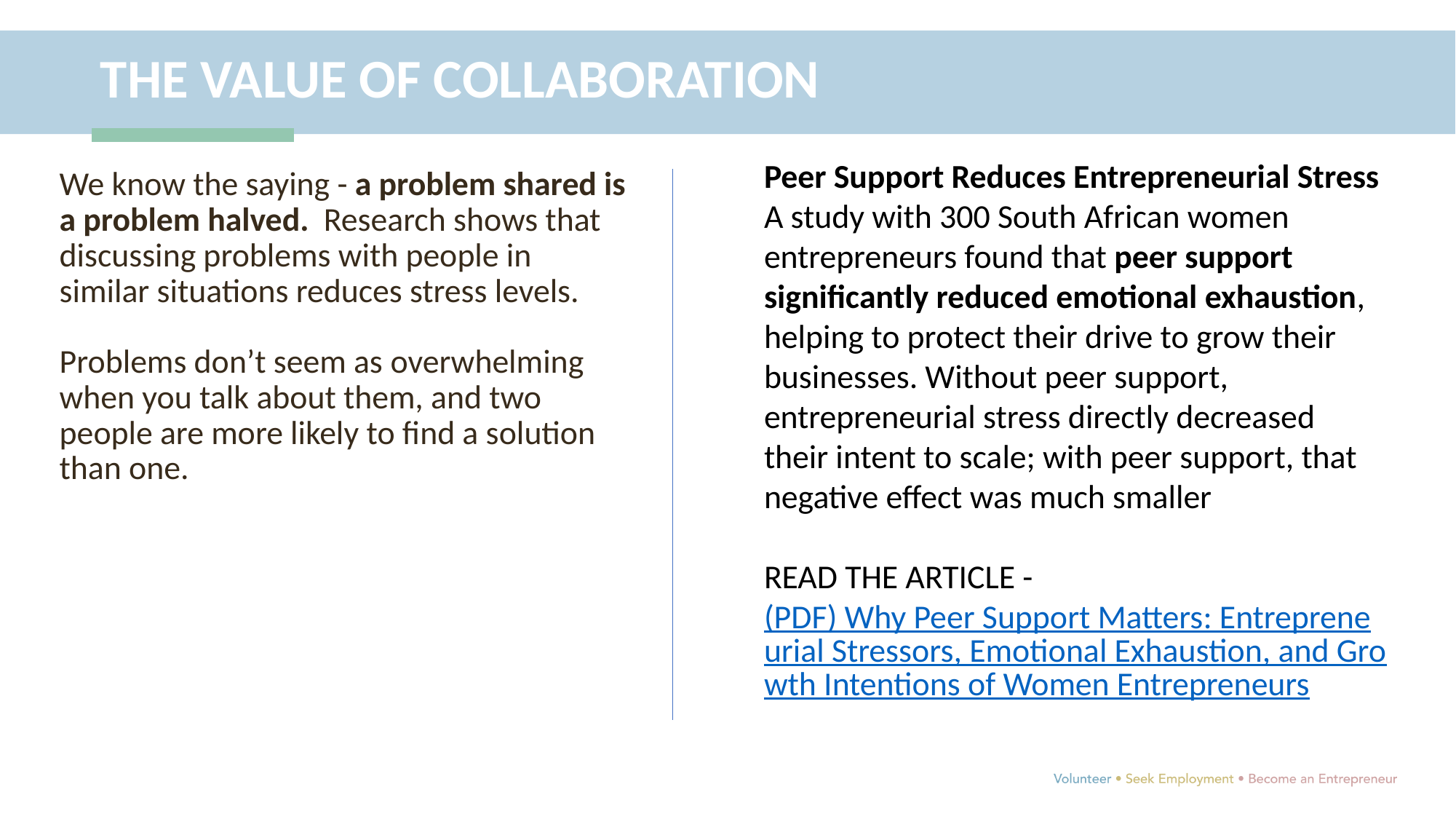

THE VALUE OF COLLABORATION
Peer Support Reduces Entrepreneurial Stress
A study with 300 South African women entrepreneurs found that peer support significantly reduced emotional exhaustion, helping to protect their drive to grow their businesses. Without peer support, entrepreneurial stress directly decreased their intent to scale; with peer support, that negative effect was much smaller

READ THE ARTICLE - (PDF) Why Peer Support Matters: Entrepreneurial Stressors, Emotional Exhaustion, and Growth Intentions of Women Entrepreneurs
We know the saying - a problem shared is a problem halved.  Research shows that discussing problems with people in similar situations reduces stress levels.

Problems don’t seem as overwhelming when you talk about them, and two people are more likely to find a solution than one.​